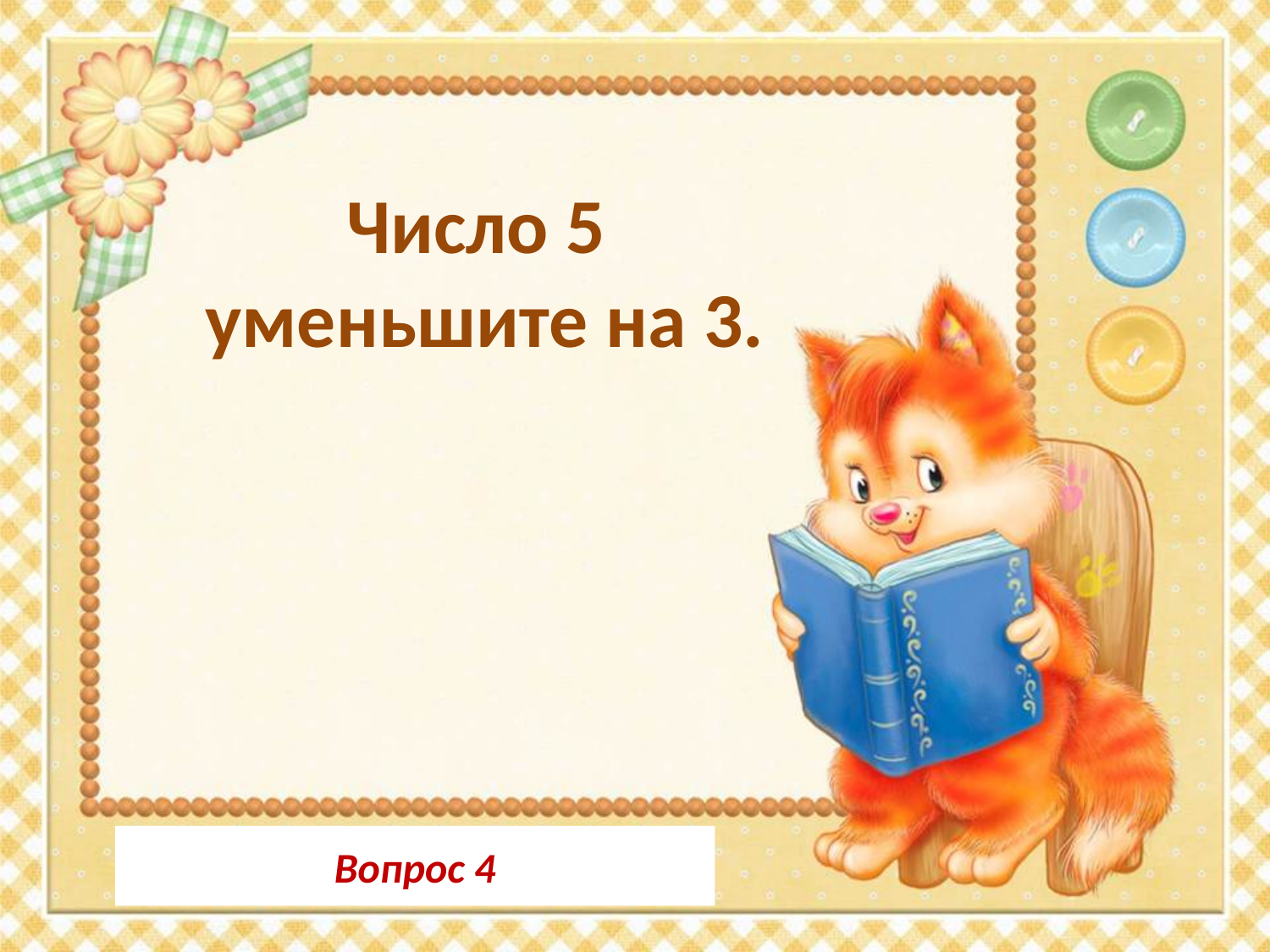

Число 5
уменьшите на 3.
Вопрос 4